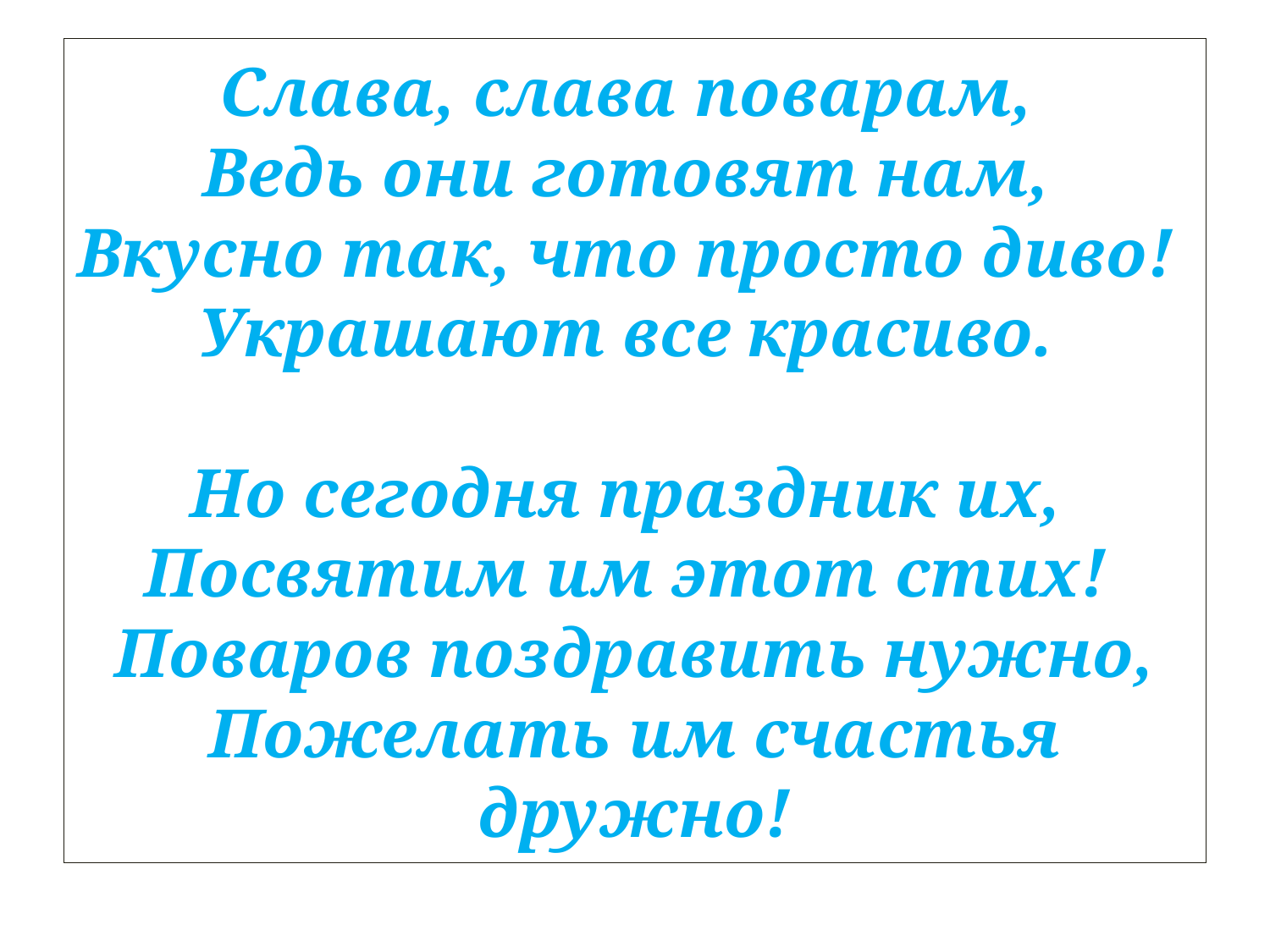

# Слава, слава поварам,  Ведь они готовят нам,  Вкусно так, что просто диво!  Украшают все красиво.  Но сегодня праздник их,  Посвятим им этот стих!  Поваров поздравить нужно, Пожелать им счастья дружно!